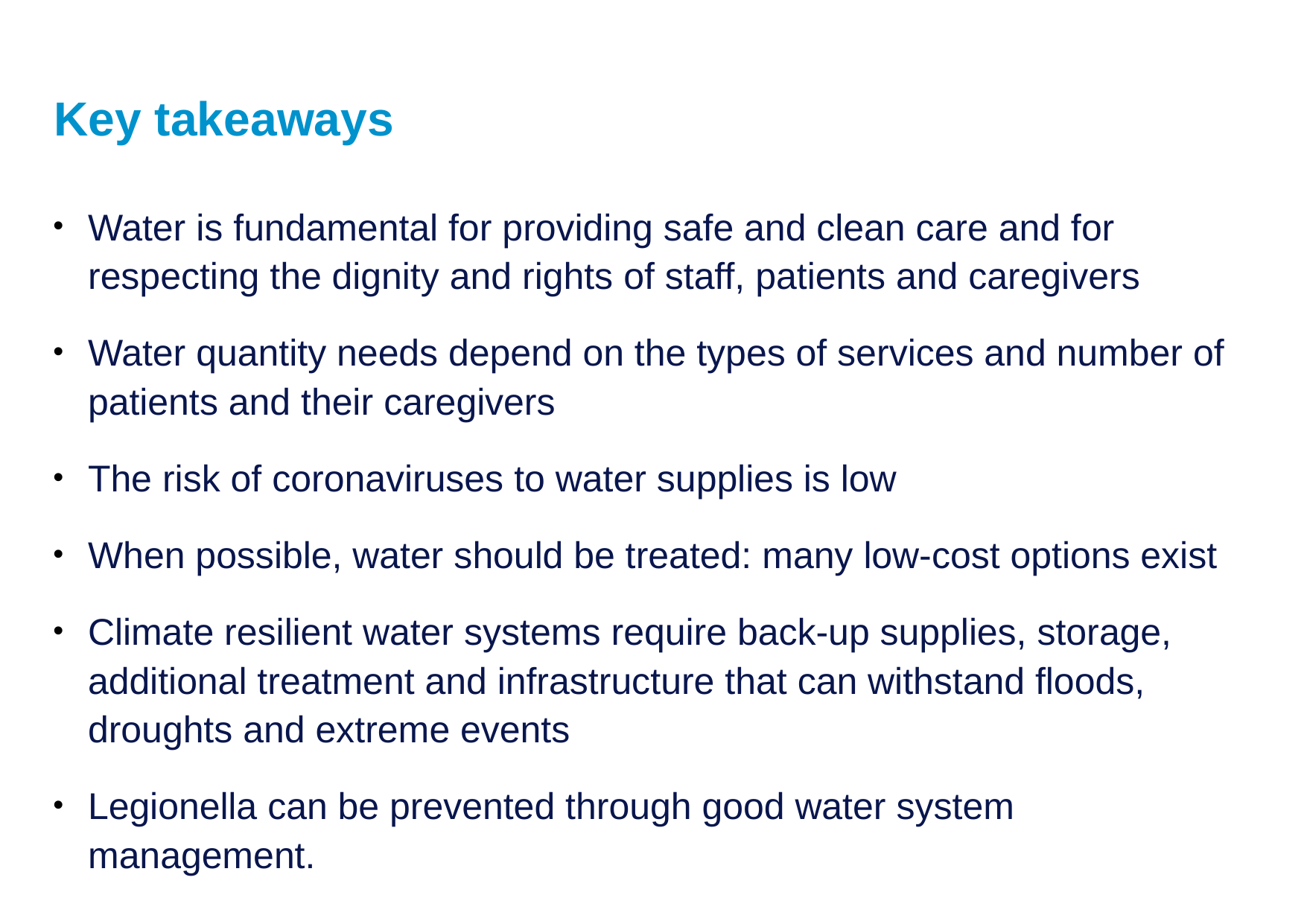

# Key takeaways
Water is fundamental for providing safe and clean care and for respecting the dignity and rights of staff, patients and caregivers
Water quantity needs depend on the types of services and number of patients and their caregivers
The risk of coronaviruses to water supplies is low
When possible, water should be treated: many low-cost options exist
Climate resilient water systems require back-up supplies, storage, additional treatment and infrastructure that can withstand floods, droughts and extreme events
Legionella can be prevented through good water system management.